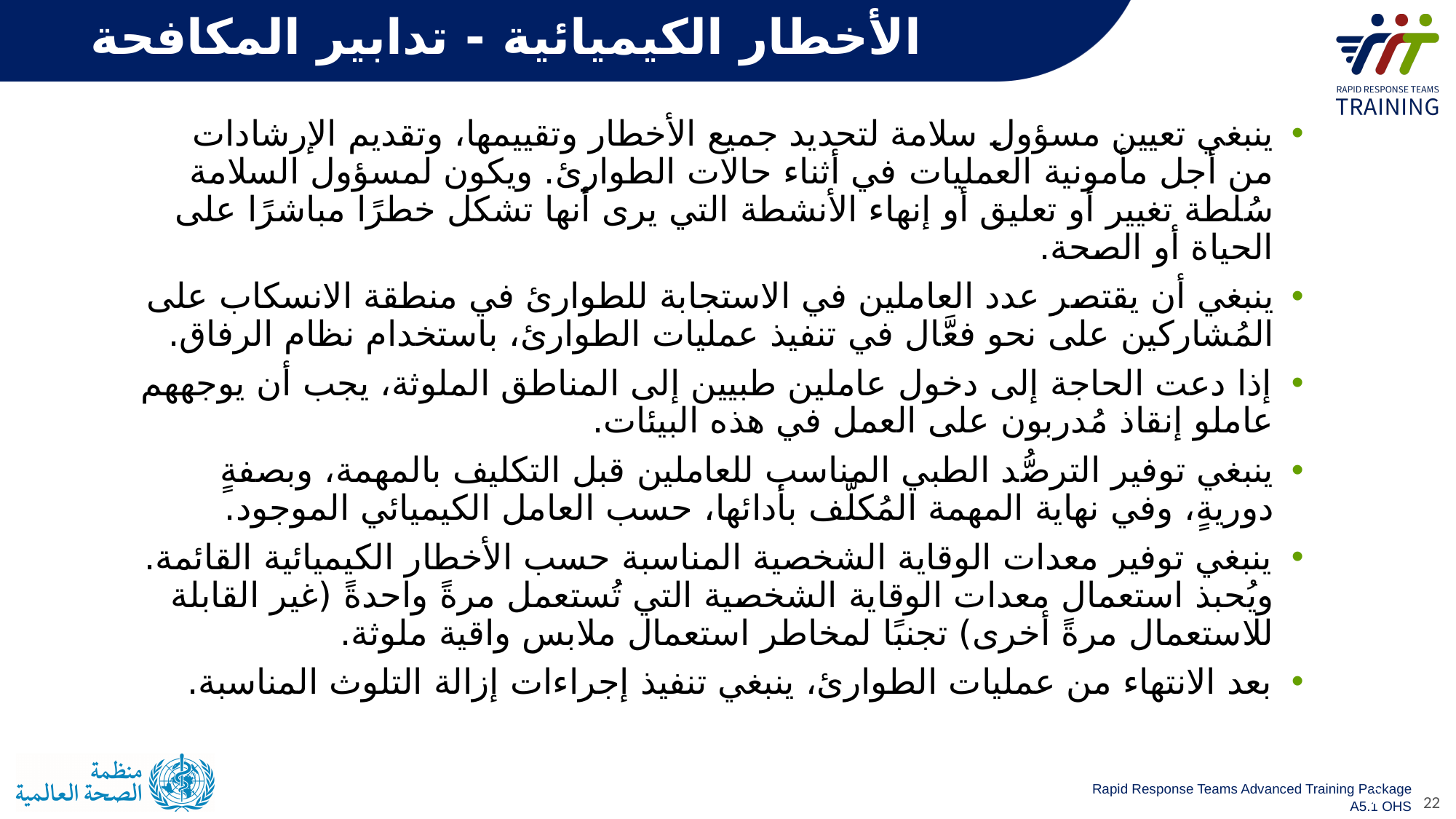

الأخطار الكيميائية - تدابير المكافحة
ينبغي تعيين مسؤول سلامة لتحديد جميع الأخطار وتقييمها، وتقديم الإرشادات من أجل مأمونية العمليات في أثناء حالات الطوارئ. ويكون لمسؤول السلامة سُلطة تغيير أو تعليق أو إنهاء الأنشطة التي يرى أنها تشكل خطرًا مباشرًا على الحياة أو الصحة.
ينبغي أن يقتصر عدد العاملين في الاستجابة للطوارئ في منطقة الانسكاب على المُشاركين على نحو فعَّال في تنفيذ عمليات الطوارئ، باستخدام نظام الرفاق.
إذا دعت الحاجة إلى دخول عاملين طبيين إلى المناطق الملوثة، يجب أن يوجههم عاملو إنقاذ مُدربون على العمل في هذه البيئات.
ينبغي توفير الترصُّد الطبي المناسب للعاملين قبل التكليف بالمهمة، وبصفةٍ دوريةٍ، وفي نهاية المهمة المُكلَّف بأدائها، حسب العامل الكيميائي الموجود.
ينبغي توفير معدات الوقاية الشخصية المناسبة حسب الأخطار الكيميائية القائمة. ويُحبذ استعمال معدات الوقاية الشخصية التي تُستعمل مرةً واحدةً (غير القابلة للاستعمال مرةً أخرى) تجنبًا لمخاطر استعمال ملابس واقية ملوثة.
بعد الانتهاء من عمليات الطوارئ، ينبغي تنفيذ إجراءات إزالة التلوث المناسبة.
22